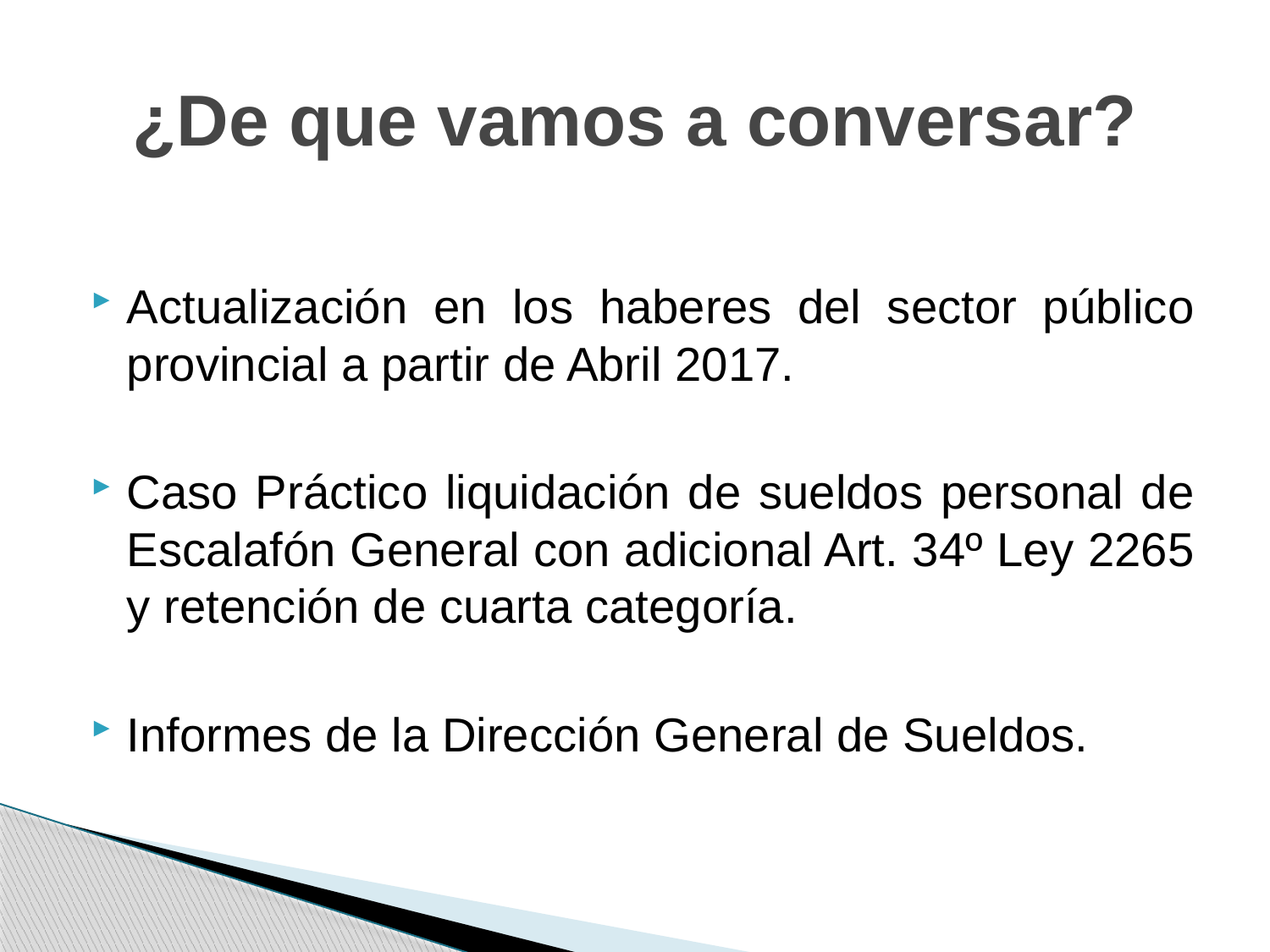

# ¿De que vamos a conversar?

Actualización en los haberes del sector público provincial a partir de Abril 2017.

Caso Práctico liquidación de sueldos personal de Escalafón General con adicional Art. 34º Ley 2265 y retención de cuarta categoría.

Informes de la Dirección General de Sueldos.